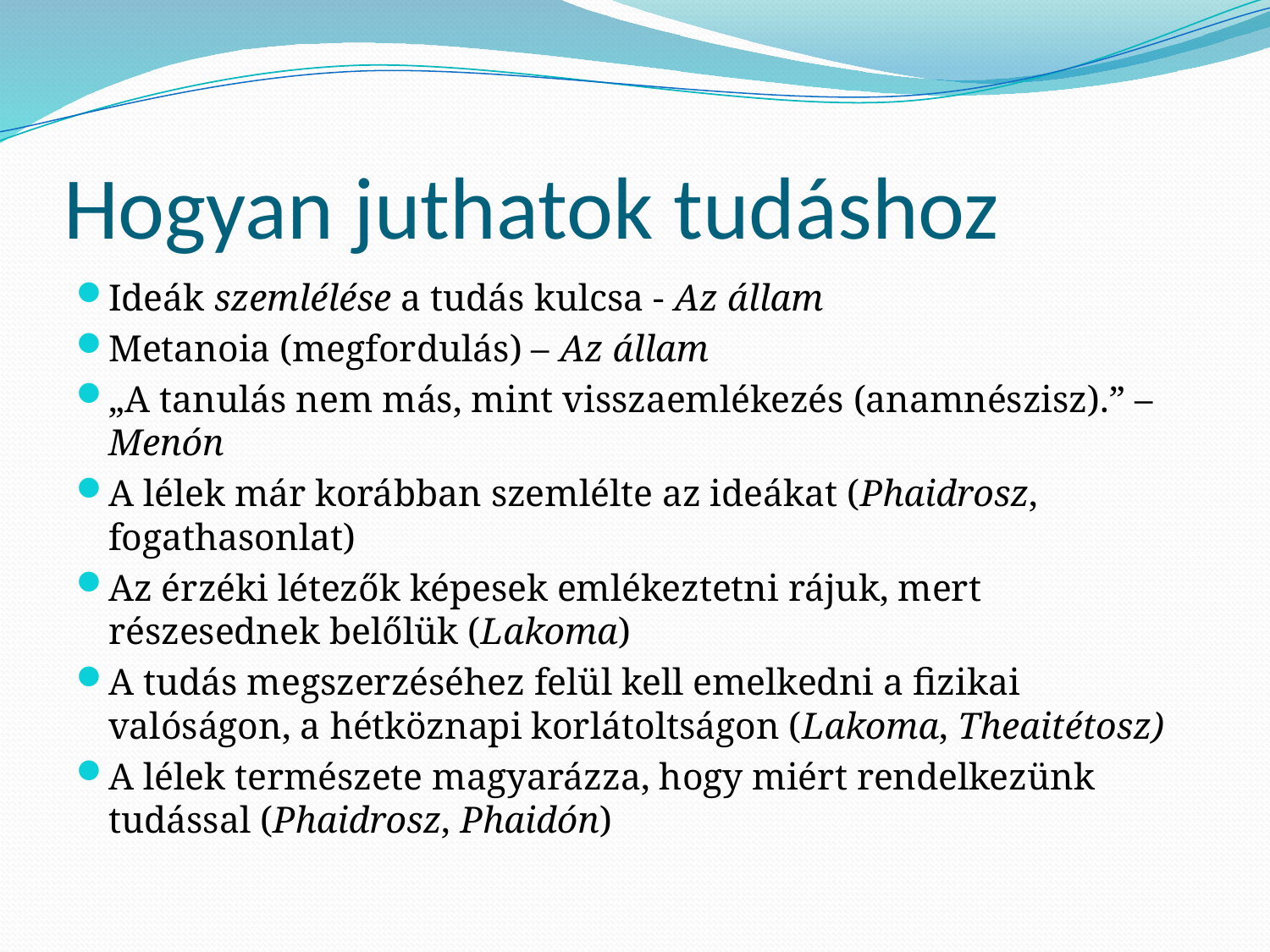

# Hogyan juthatok tudáshoz
Ideák szemlélése a tudás kulcsa - Az állam
Metanoia (megfordulás) – Az állam
„A tanulás nem más, mint visszaemlékezés (anamnészisz).” – Menón
A lélek már korábban szemlélte az ideákat (Phaidrosz, fogathasonlat)
Az érzéki létezők képesek emlékeztetni rájuk, mert részesednek belőlük (Lakoma)
A tudás megszerzéséhez felül kell emelkedni a fizikai valóságon, a hétköznapi korlátoltságon (Lakoma, Theaitétosz)
A lélek természete magyarázza, hogy miért rendelkezünk tudással (Phaidrosz, Phaidón)